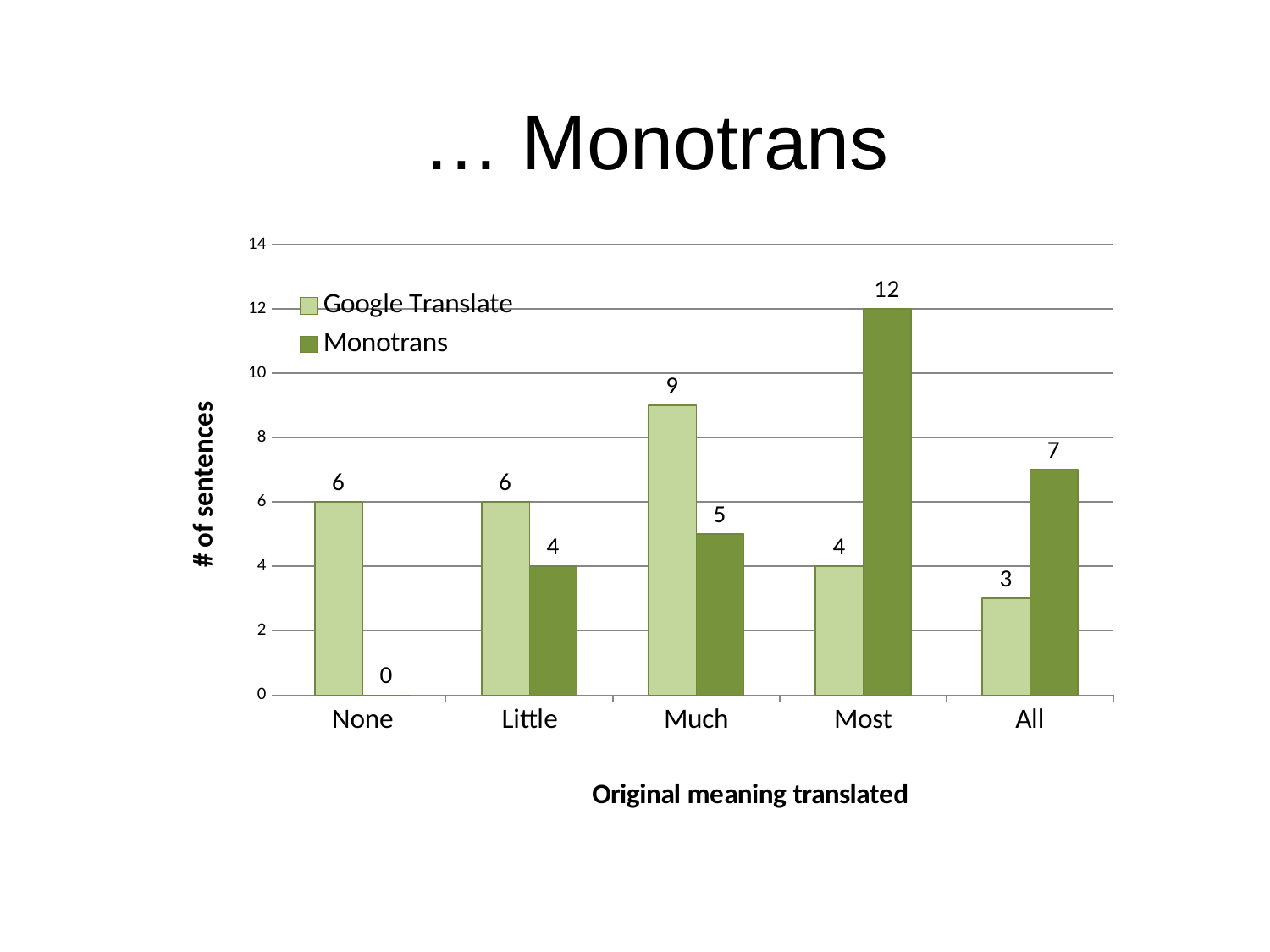

… Monotrans

### Chart

| Category | Google Translate | Monotrans |
|---|---|---|
| None | 6.0 | 0.0 |
| Little | 6.0 | 4.0 |
| Much | 9.0 | 5.0 |
| Most | 4.0 | 12.0 |
| All | 3.0 | 7.0 |